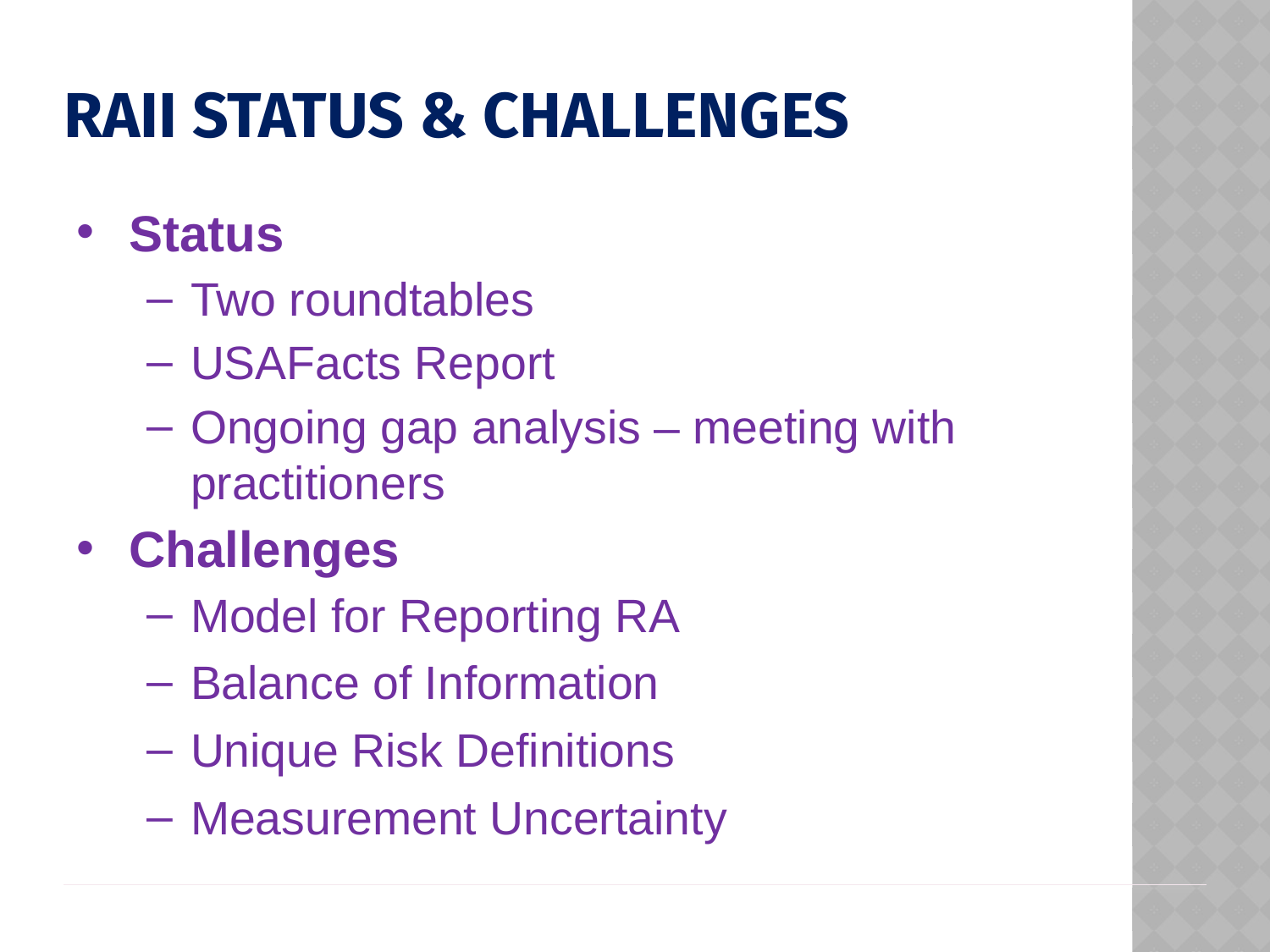

# RAII Status & Challenges
Status
Two roundtables
USAFacts Report
Ongoing gap analysis – meeting with practitioners
Challenges
Model for Reporting RA
Balance of Information
Unique Risk Definitions
Measurement Uncertainty